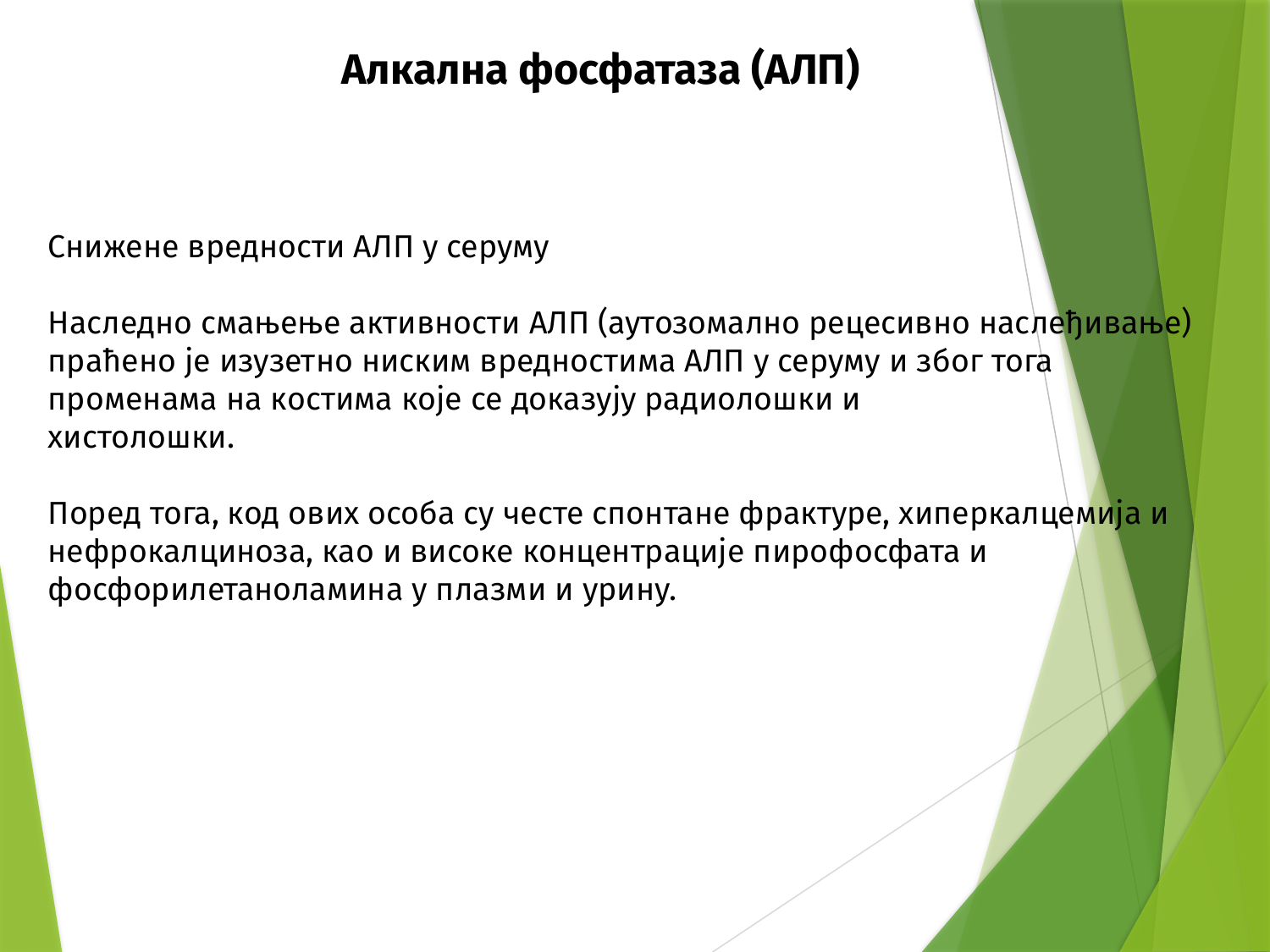

Алкална фосфатаза (АЛП)
Снижене вредности АЛП у серуму
Наследно смањење активности АЛП (аутозомално рецесивно наслеђивање) праћено је изузетно ниским вредностима АЛП у серуму и због тога променама на костима које се доказују радиолошки и
хистолошки.

Поред тога, код ових особа су честе спонтане фрактуре, хиперкалцемија и нефрокалциноза, као и високе концентрације пирофосфата и фосфорилетаноламина у плазми и урину.